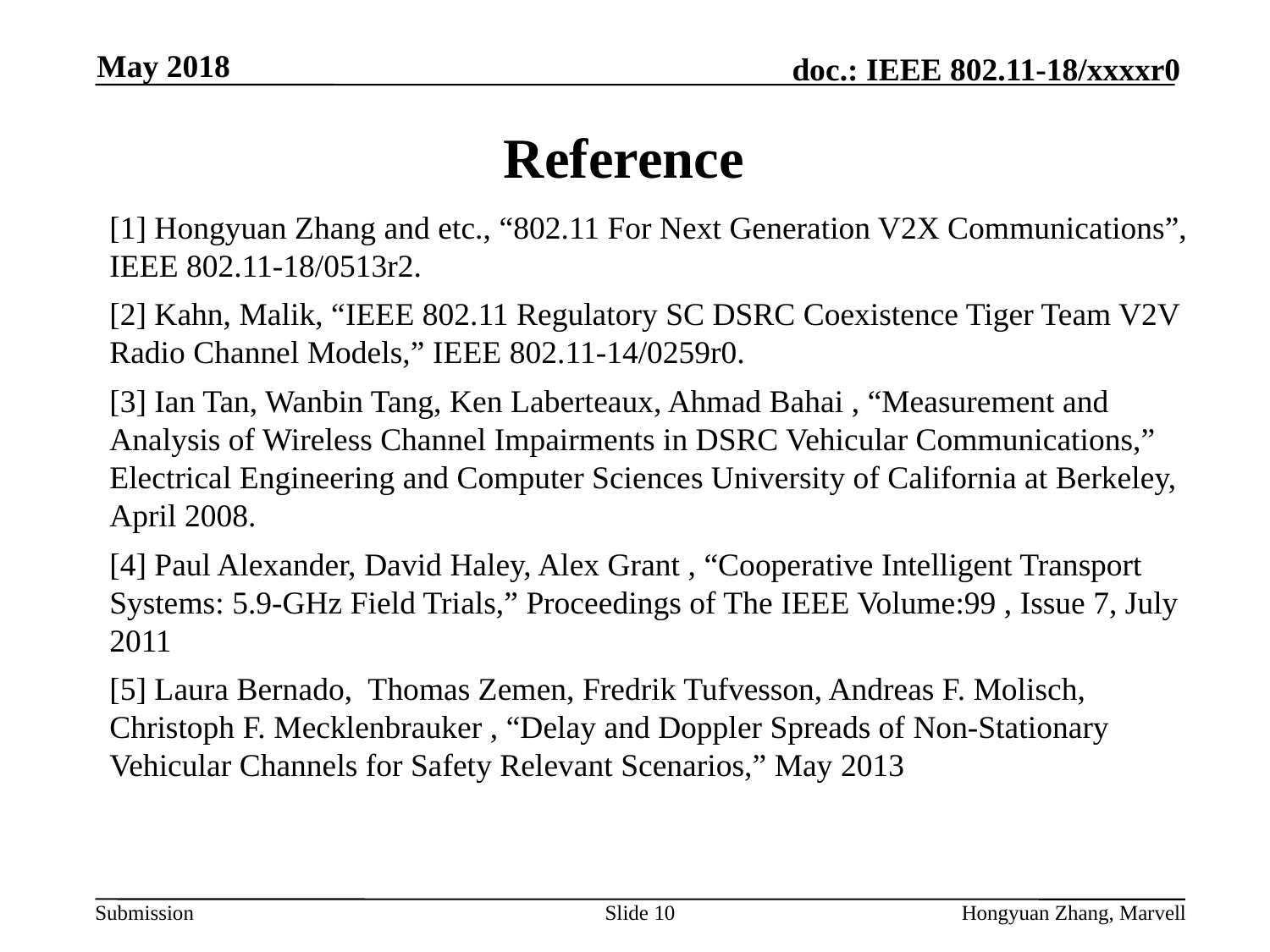

May 2018
# Reference
[1] Hongyuan Zhang and etc., “802.11 For Next Generation V2X Communications”, IEEE 802.11-18/0513r2.
[2] Kahn, Malik, “IEEE 802.11 Regulatory SC DSRC Coexistence Tiger Team V2V Radio Channel Models,” IEEE 802.11-14/0259r0.
[3] Ian Tan, Wanbin Tang, Ken Laberteaux, Ahmad Bahai , “Measurement and Analysis of Wireless Channel Impairments in DSRC Vehicular Communications,” Electrical Engineering and Computer Sciences University of California at Berkeley, April 2008.
[4] Paul Alexander, David Haley, Alex Grant , “Cooperative Intelligent Transport Systems: 5.9-GHz Field Trials,” Proceedings of The IEEE Volume:99 , Issue 7, July  2011
[5] Laura Bernado,  Thomas Zemen, Fredrik Tufvesson, Andreas F. Molisch, Christoph F. Mecklenbrauker , “Delay and Doppler Spreads of Non-Stationary Vehicular Channels for Safety Relevant Scenarios,” May 2013
Slide 10
Hongyuan Zhang, Marvell